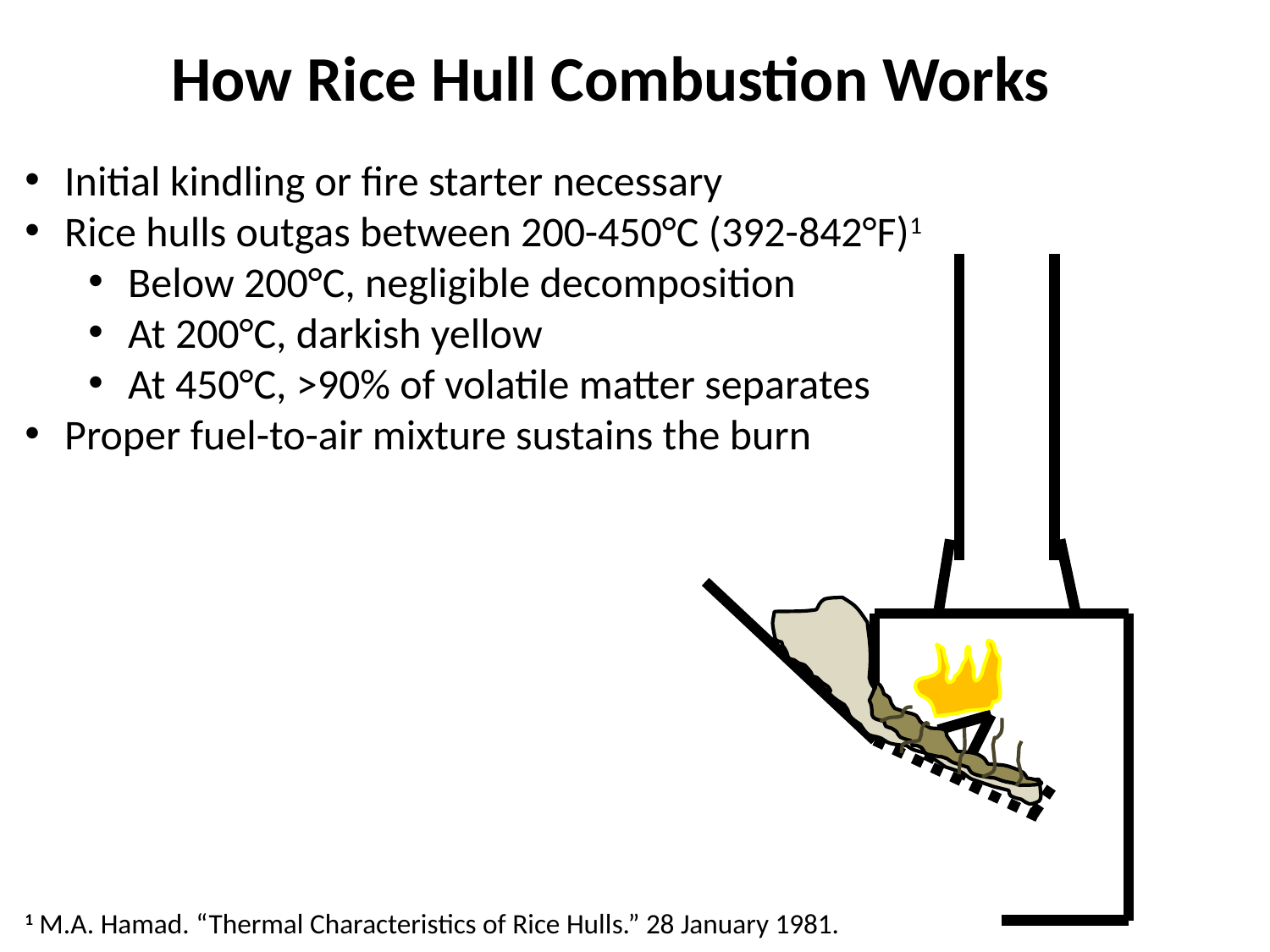

How Rice Hull Combustion Works
Initial kindling or fire starter necessary
Rice hulls outgas between 200-450°C (392-842°F)1
Below 200°C, negligible decomposition
At 200°C, darkish yellow
At 450°C, >90% of volatile matter separates
Proper fuel-to-air mixture sustains the burn

1 M.A. Hamad. “Thermal Characteristics of Rice Hulls.” 28 January 1981.